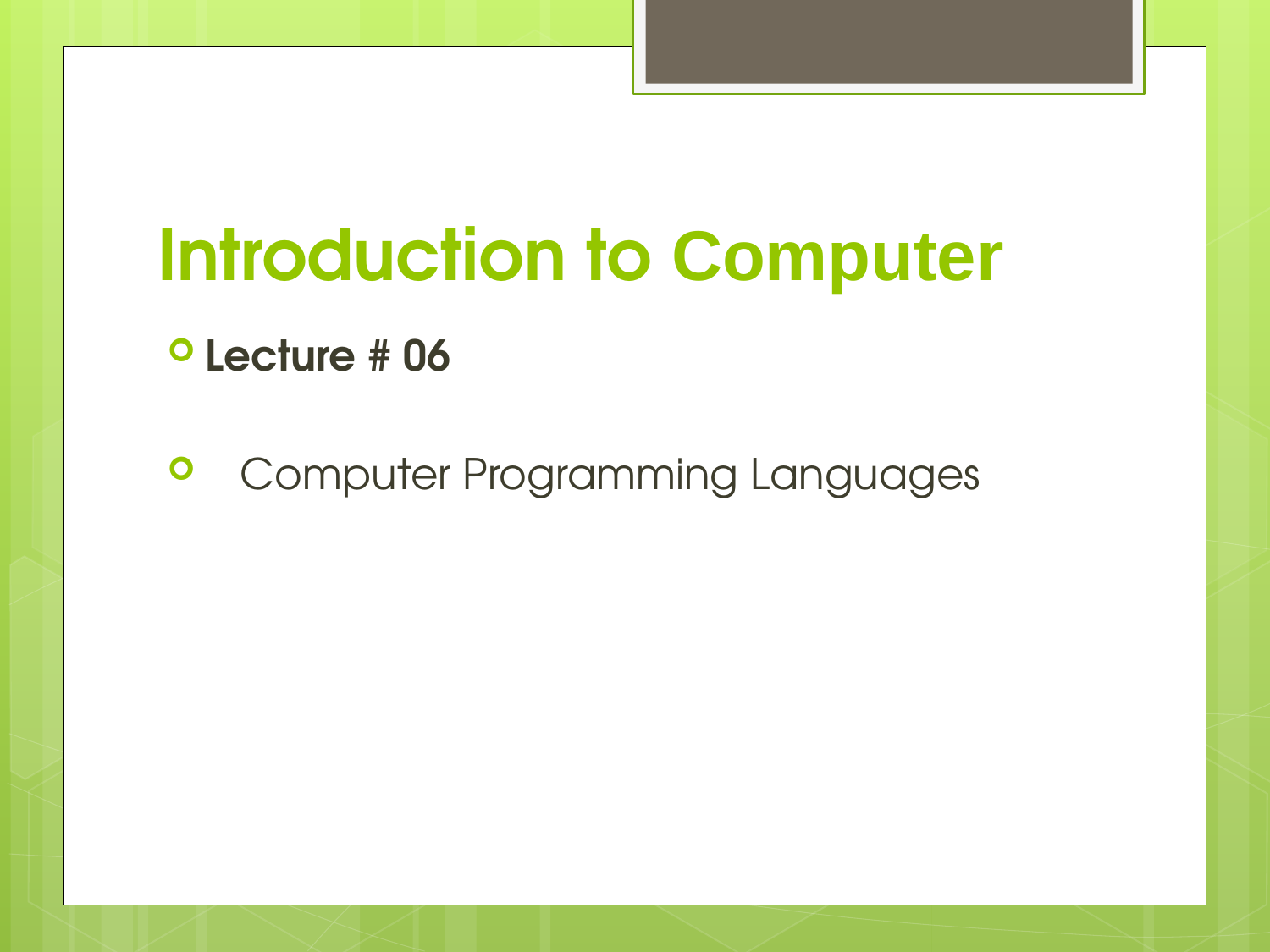

# Introduction to Computer
Lecture # 06

   Computer Programming Languages